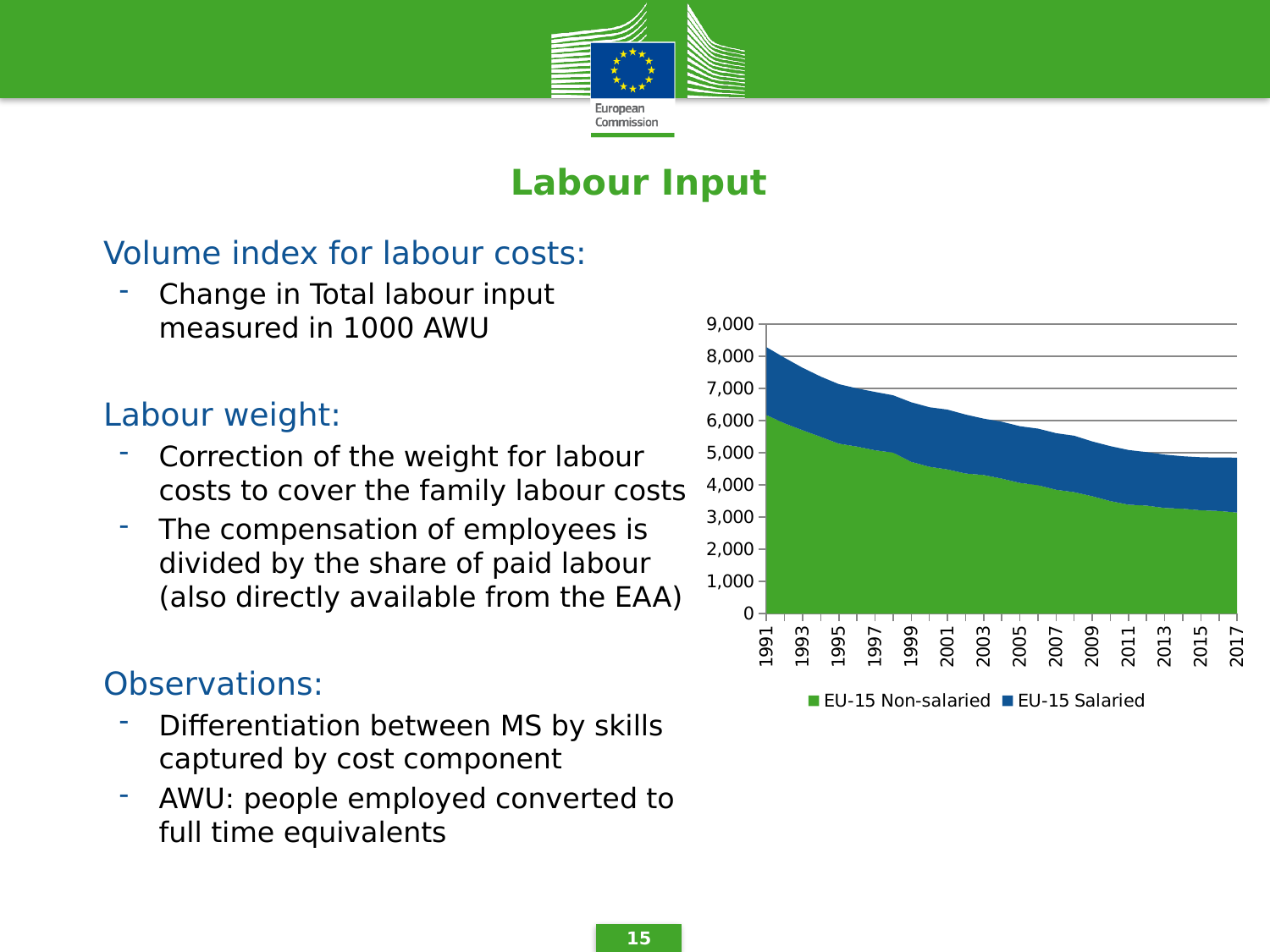

# Labour Input
Volume index for labour costs:
Change in Total labour input measured in 1000 AWU

Labour weight:
Correction of the weight for labour costs to cover the family labour costs
The compensation of employees is divided by the share of paid labour (also directly available from the EAA)

Observations:
Differentiation between MS by skills captured by cost component
AWU: people employed converted to full time equivalents

### Chart

| Category | EU-15 Non-salaried | EU-15 Salaried |
|---|---|---|
| 1991 | 6175.6 | 2111.2 |
| 1992 | 5917.8 | 2038.5 |
| 1993 | 5703.6 | 1940.8 |
| 1994 | 5497.6 | 1873.6 |
| 1995 | 5286.3 | 1850.0 |
| 1996 | 5195.9 | 1808.3 |
| 1997 | 5081.6 | 1811.8 |
| 1998 | 5007.8 | 1782.6 |
| 1999 | 4720.9 | 1851.4 |
| 2000 | 4567.7 | 1850.4 |
| 2001 | 4484.8 | 1859.4 |
| 2002 | 4358.3 | 1831.5 |
| 2003 | 4311.8 | 1752.8 |
| 2004 | 4199.5 | 1767.9 |
| 2005 | 4065.9 | 1762.2 |
| 2006 | 3994.9 | 1758.4 |
| 2007 | 3853.2 | 1758.6 |
| 2008 | 3779.6 | 1753.8 |
| 2009 | 3652.5 | 1702.3 |
| 2010 | 3500.7 | 1707.8 |
| 2011 | 3389.1 | 1699.0 |
| 2012 | 3361.1 | 1662.0 |
| 2013 | 3286.7 | 1658.7 |
| 2014 | 3262.86 | 1631.87 |
| 2015 | 3214.87 | 1648.47 |
| 2016 | 3192.33 | 1661.58 |
| 2017 | 3144.4 | 1708.86 |
15